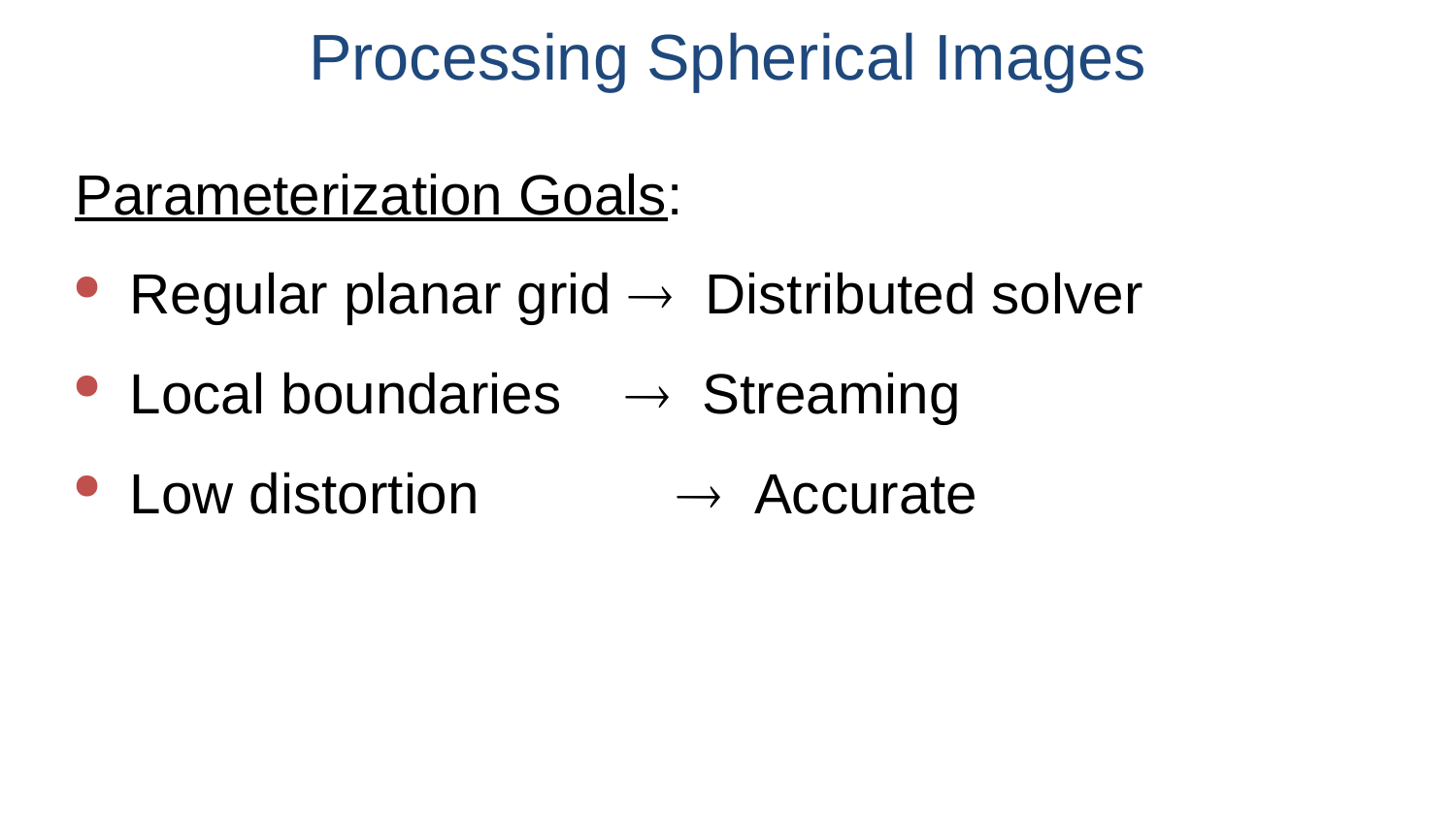

# Processing Spherical Images
Parameterization Goals:
Regular planar grid →  Distributed solver
Local boundaries    →  Streaming
Low distortion	       →  Accurate